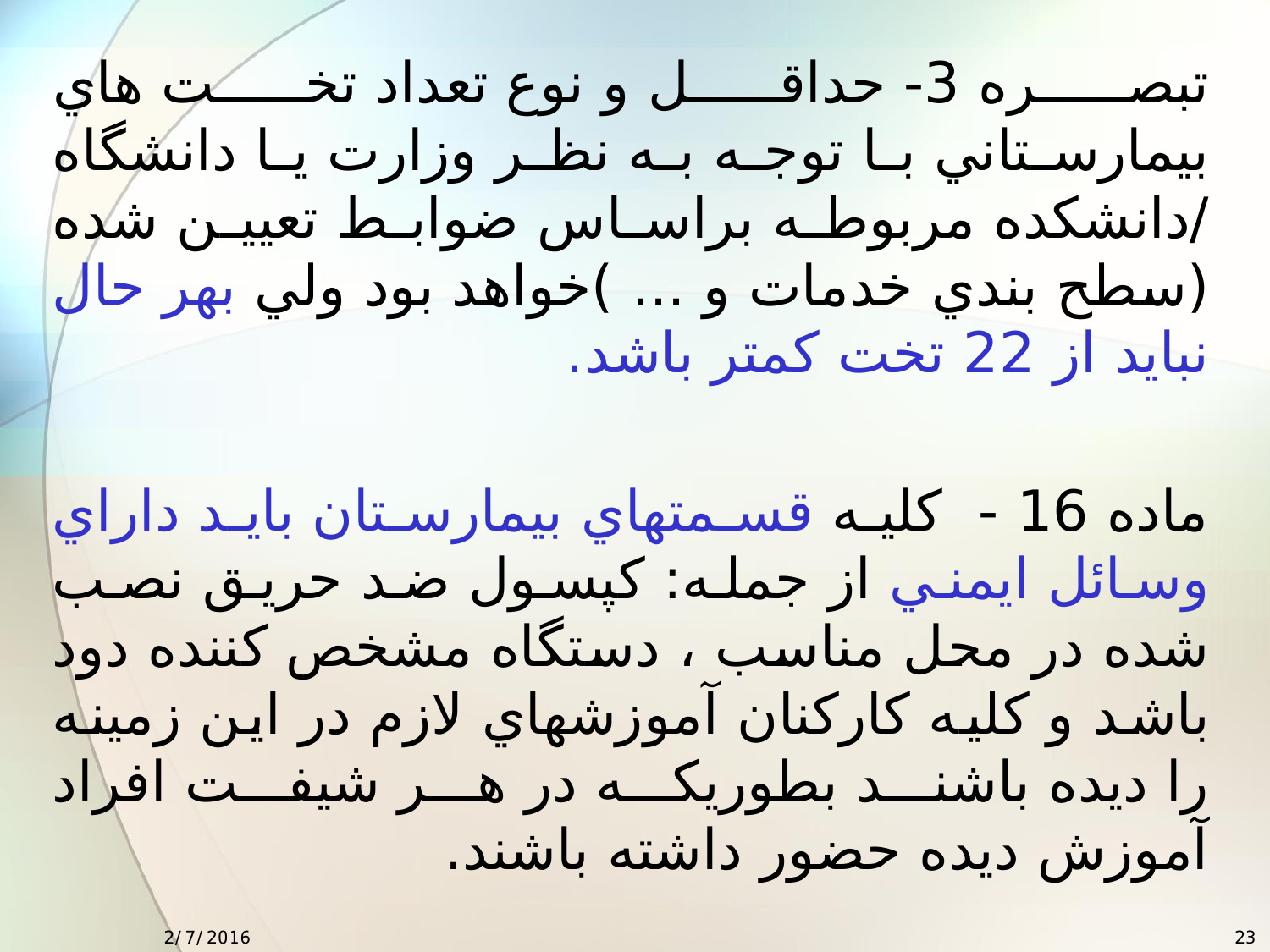

تبصره 3- حداقل و نوع تعداد تخت هاي بيمارستاني با توجه به نظر وزارت يا دانشگاه /دانشكده مربوطه براساس ضوابط تعيين شده (سطح بندي خدمات و ... )خواهد بود ولي بهر حال نبايد از 22 تخت كمتر باشد.

ماده 16 -  كليه قسمتهاي بيمارستان بايد داراي وسائل ايمني از جمله: كپسول ضد حريق نصب شده در محل مناسب ، دستگاه مشخص كننده دود باشد و كليه كاركنان آموزشهاي لازم در اين زمينه را ديده باشند بطوريكه در هر شيفت افراد آموزش ديده حضور داشته باشند.

2/7/2016
23